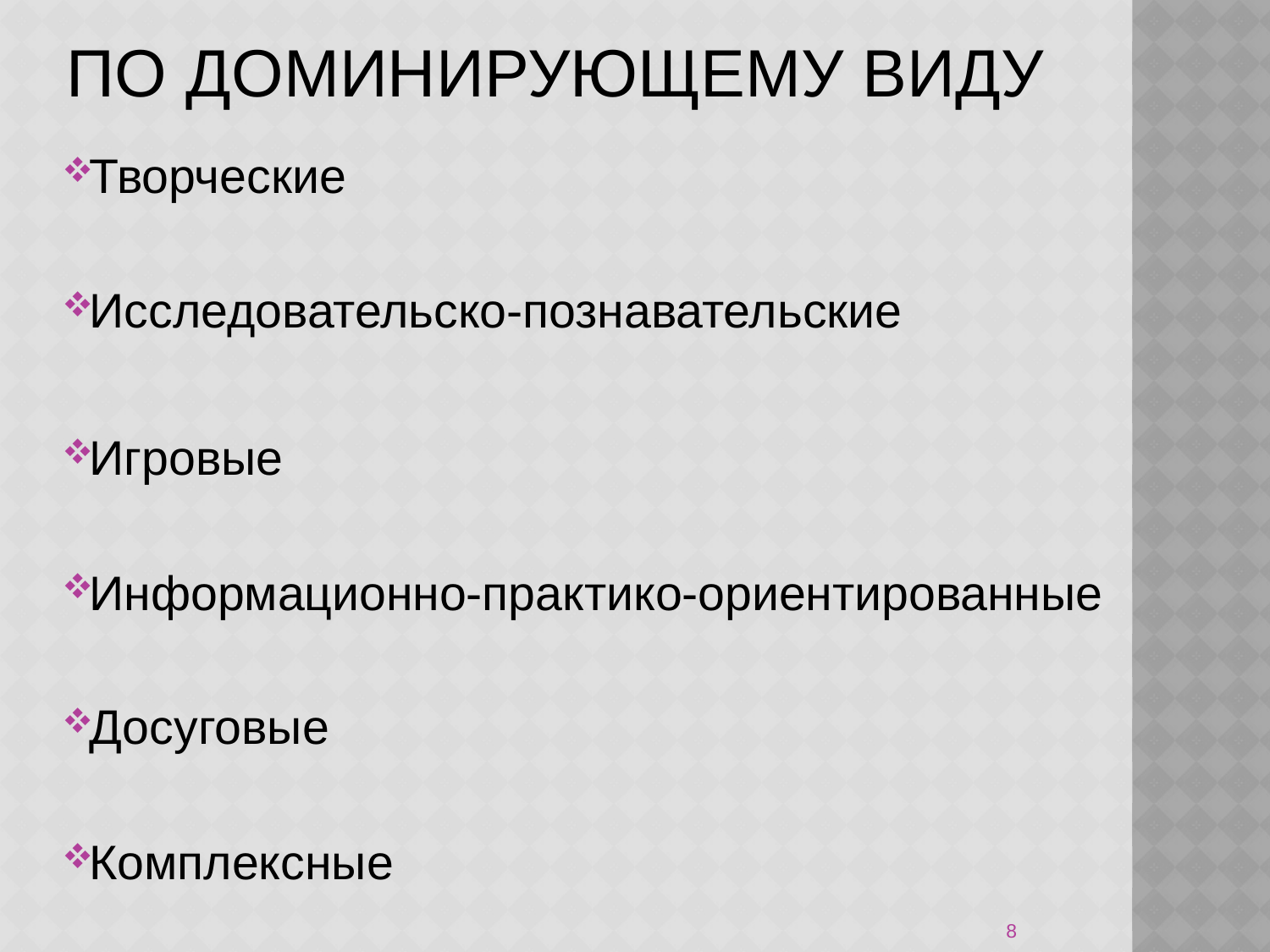

# По доминирующему виду
Творческие

Исследовательско-познавательские

Игровые

Информационно-практико-ориентированные

Досуговые

Комплексные

8